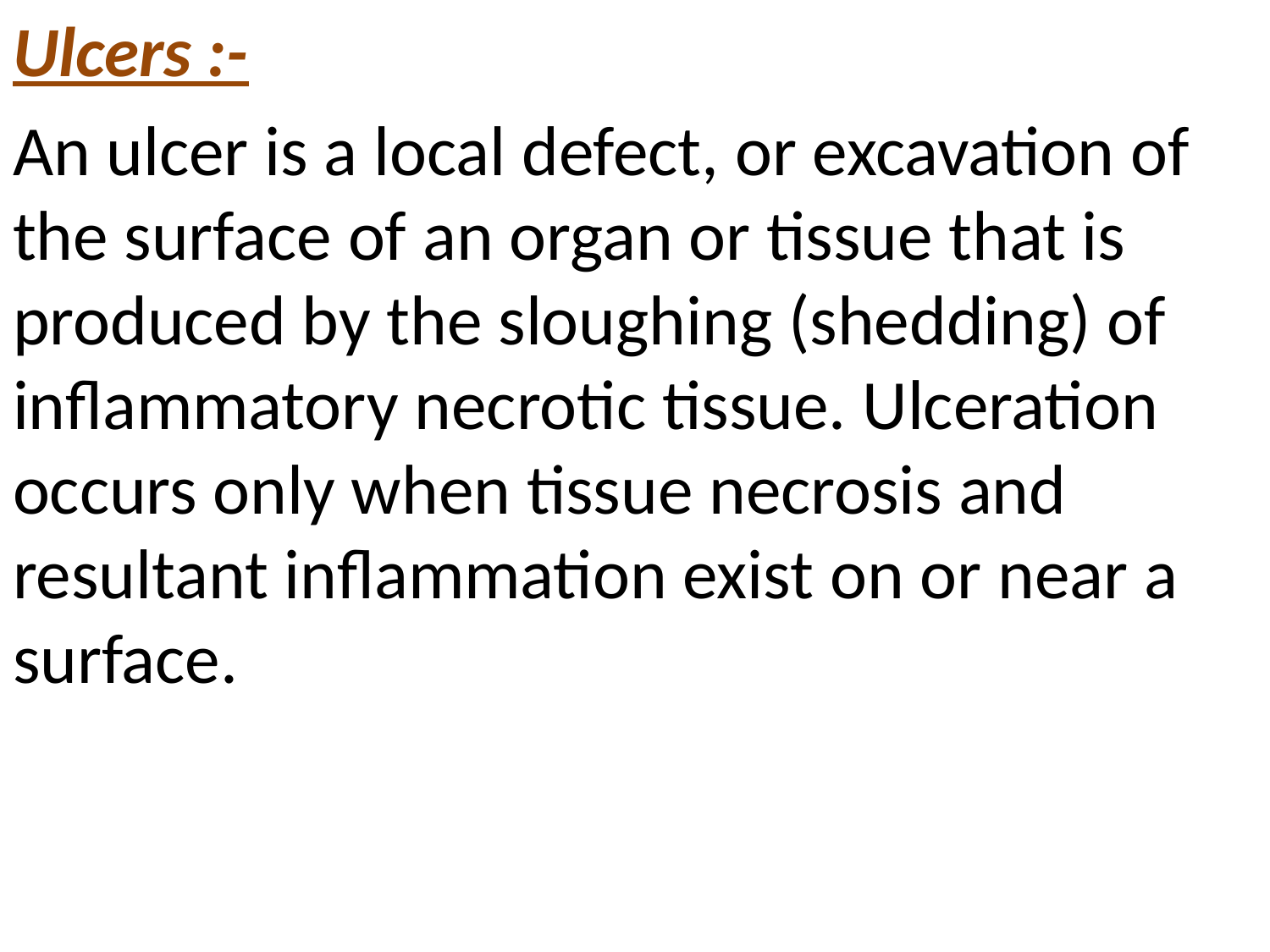

Ulcers :-
An ulcer is a local defect, or excavation of the surface of an organ or tissue that is produced by the sloughing (shedding) of inflammatory necrotic tissue. Ulceration occurs only when tissue necrosis and resultant inflammation exist on or near a surface.